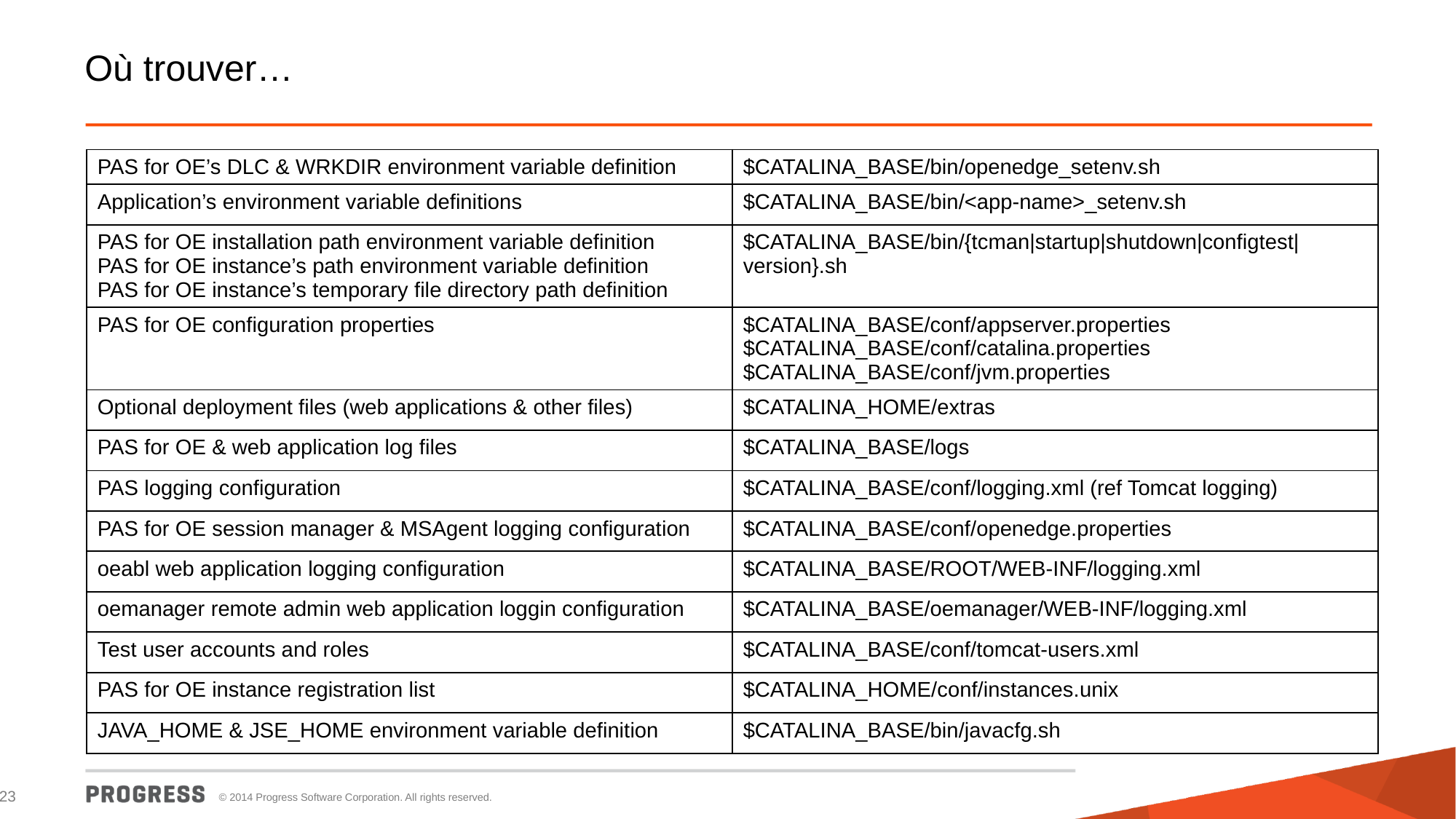

# Où trouver…
| PAS for OE’s DLC & WRKDIR environment variable definition | $CATALINA\_BASE/bin/openedge\_setenv.sh |
| --- | --- |
| Application’s environment variable definitions | $CATALINA\_BASE/bin/<app-name>\_setenv.sh |
| PAS for OE installation path environment variable definition PAS for OE instance’s path environment variable definition PAS for OE instance’s temporary file directory path definition | $CATALINA\_BASE/bin/{tcman|startup|shutdown|configtest|version}.sh |
| PAS for OE configuration properties | $CATALINA\_BASE/conf/appserver.properties $CATALINA\_BASE/conf/catalina.properties $CATALINA\_BASE/conf/jvm.properties |
| Optional deployment files (web applications & other files) | $CATALINA\_HOME/extras |
| PAS for OE & web application log files | $CATALINA\_BASE/logs |
| PAS logging configuration | $CATALINA\_BASE/conf/logging.xml (ref Tomcat logging) |
| PAS for OE session manager & MSAgent logging configuration | $CATALINA\_BASE/conf/openedge.properties |
| oeabl web application logging configuration | $CATALINA\_BASE/ROOT/WEB-INF/logging.xml |
| oemanager remote admin web application loggin configuration | $CATALINA\_BASE/oemanager/WEB-INF/logging.xml |
| Test user accounts and roles | $CATALINA\_BASE/conf/tomcat-users.xml |
| PAS for OE instance registration list | $CATALINA\_HOME/conf/instances.unix |
| JAVA\_HOME & JSE\_HOME environment variable definition | $CATALINA\_BASE/bin/javacfg.sh |